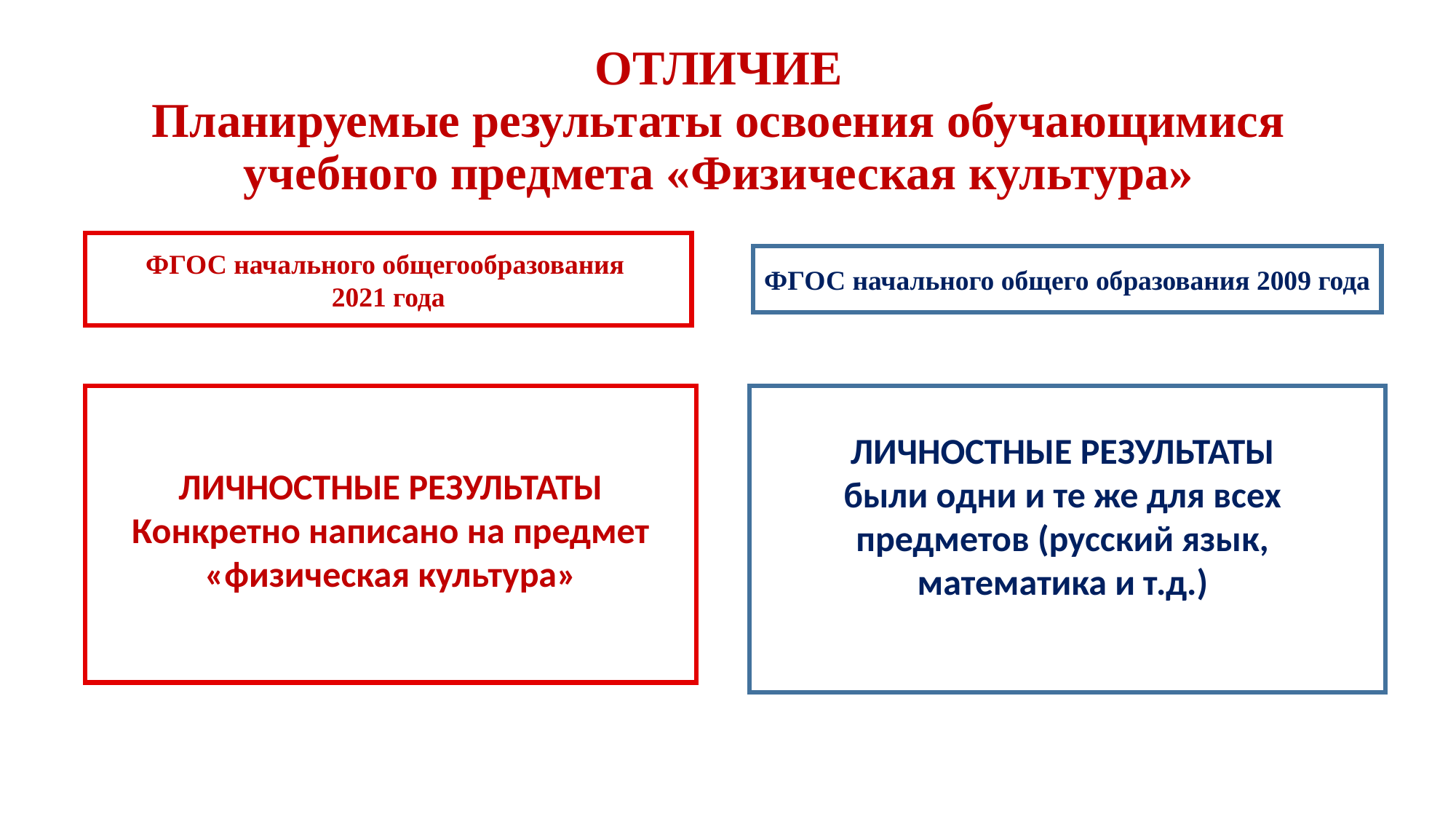

# ОТЛИЧИЕ Планируемые результаты освоения обучающимися учебного предмета «Физическая культура»
ФГОС начального общегообразования
2021 года
ФГОС начального общего образования 2009 года

ЛИЧНОСТНЫЕ РЕЗУЛЬТАТЫ
Конкретно написано на предмет «физическая культура»

ЛИЧНОСТНЫЕ РЕЗУЛЬТАТЫ
были одни и те же для всех предметов (русский язык, математика и т.д.)